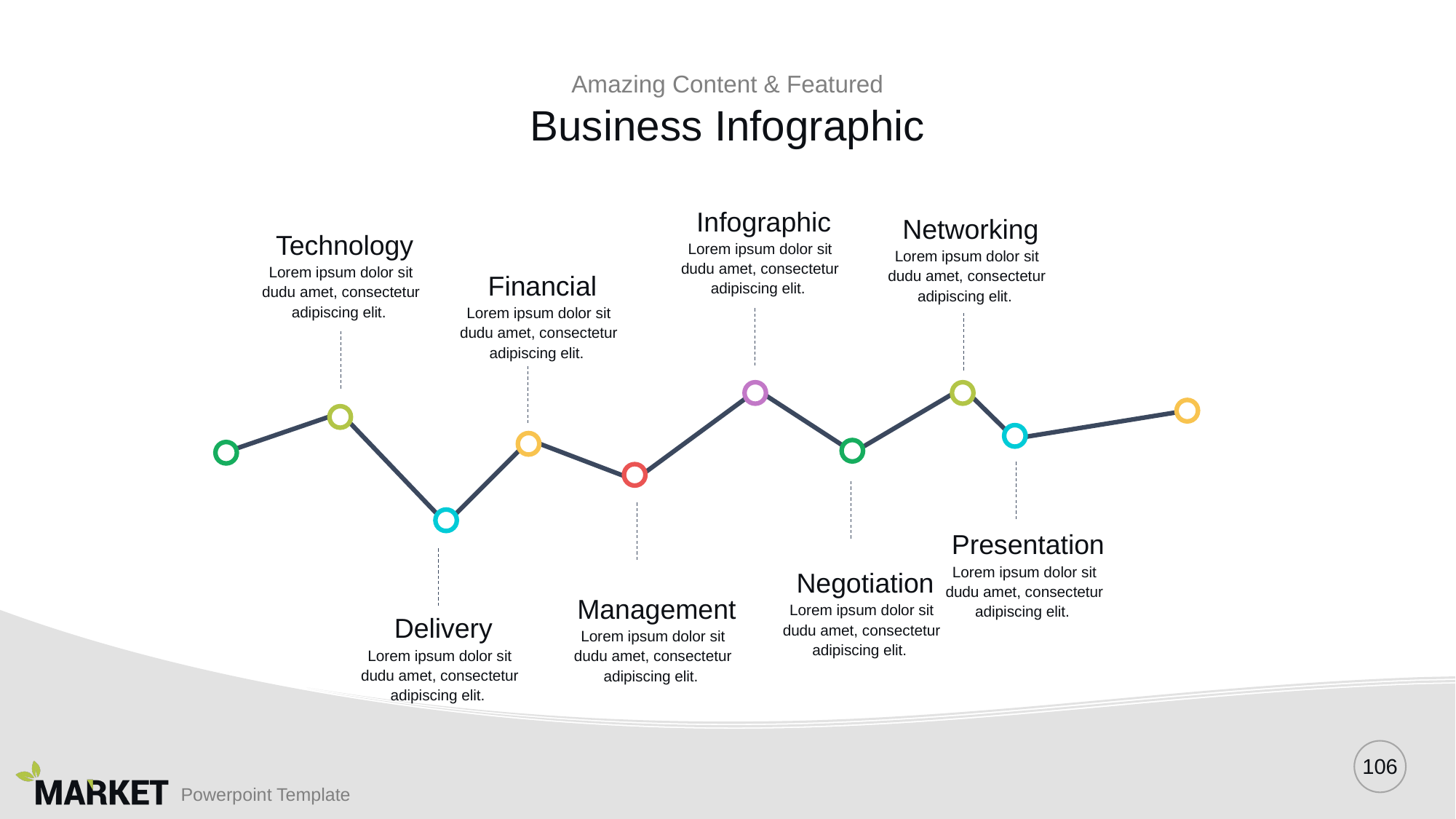

Amazing Content & Featured
# Business Infographic
Infographic
Lorem ipsum dolor sit dudu amet, consectetur adipiscing elit.
Networking
Lorem ipsum dolor sit dudu amet, consectetur adipiscing elit.
Technology
Lorem ipsum dolor sit dudu amet, consectetur adipiscing elit.
Financial
Lorem ipsum dolor sit dudu amet, consectetur adipiscing elit.

Presentation
Lorem ipsum dolor sit dudu amet, consectetur adipiscing elit.
Negotiation
Lorem ipsum dolor sit dudu amet, consectetur adipiscing elit.
Management
Lorem ipsum dolor sit dudu amet, consectetur adipiscing elit.
Delivery
Lorem ipsum dolor sit dudu amet, consectetur adipiscing elit.